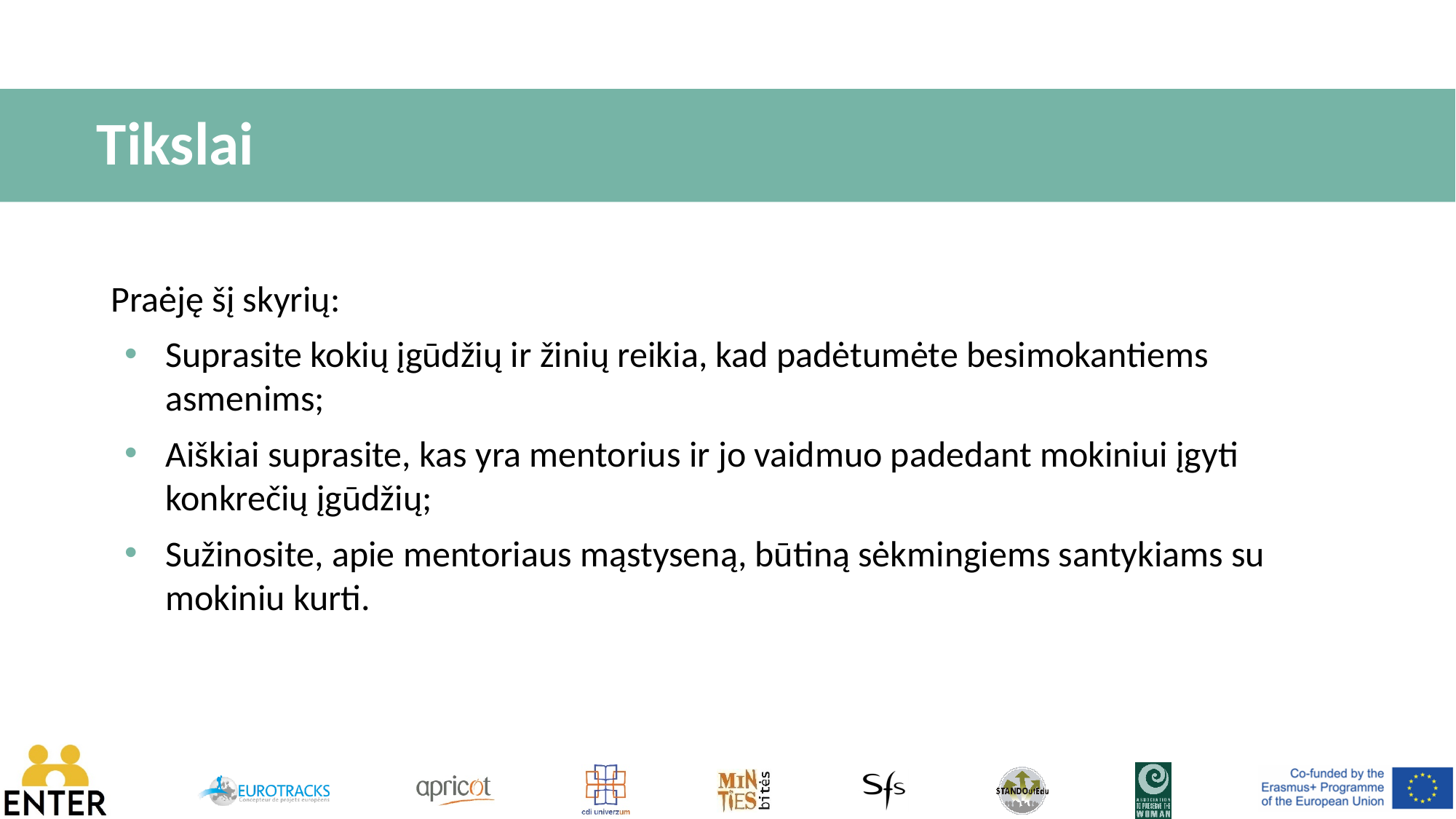

# Tikslai
Praėję šį skyrių:
Suprasite kokių įgūdžių ir žinių reikia, kad padėtumėte besimokantiems asmenims;
Aiškiai suprasite, kas yra mentorius ir jo vaidmuo padedant mokiniui įgyti konkrečių įgūdžių;
Sužinosite, apie mentoriaus mąstyseną, būtiną sėkmingiems santykiams su mokiniu kurti.